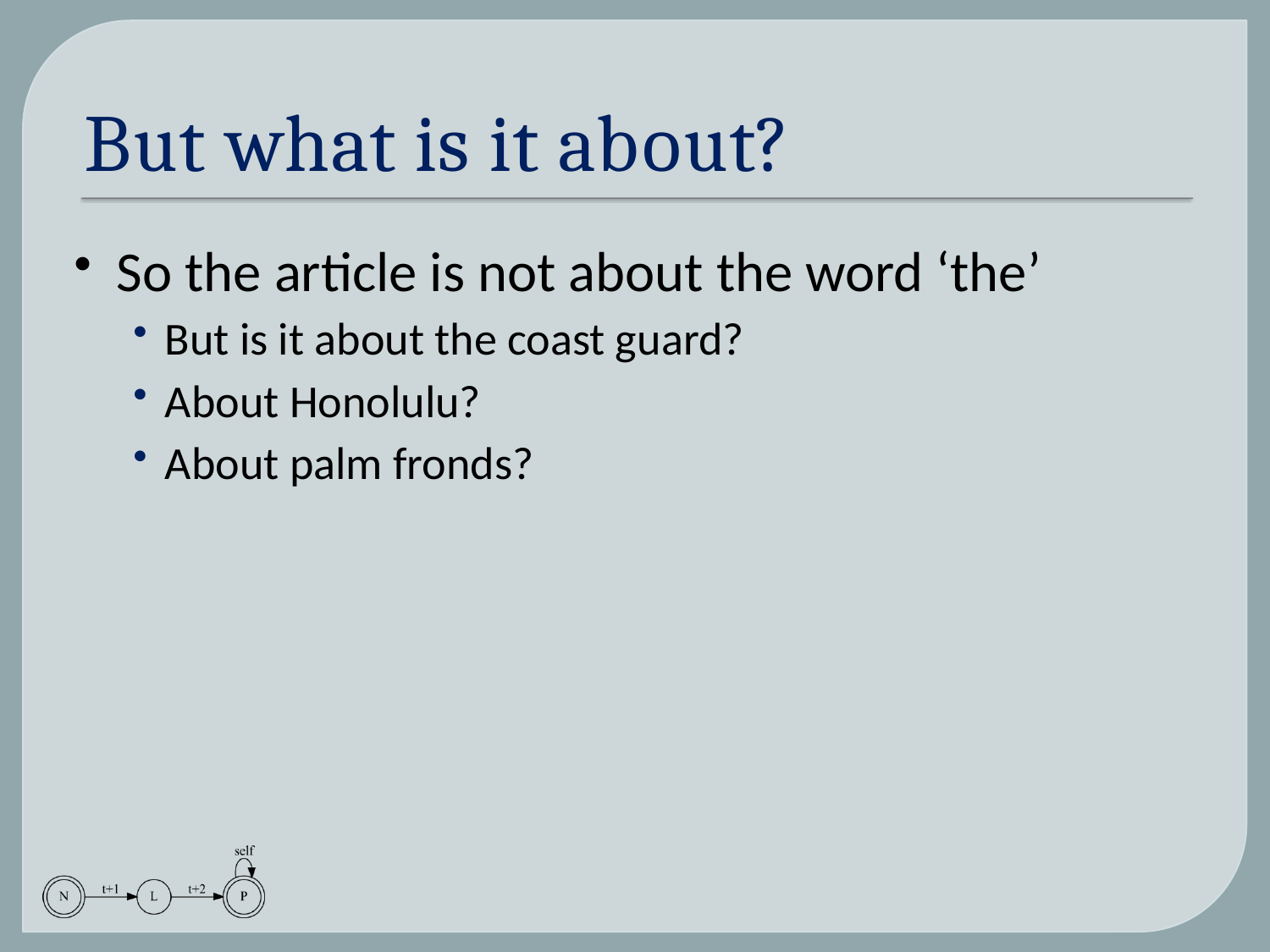

# But what is it about?
So the article is not about the word ‘the’
But is it about the coast guard?
About Honolulu?
About palm fronds?